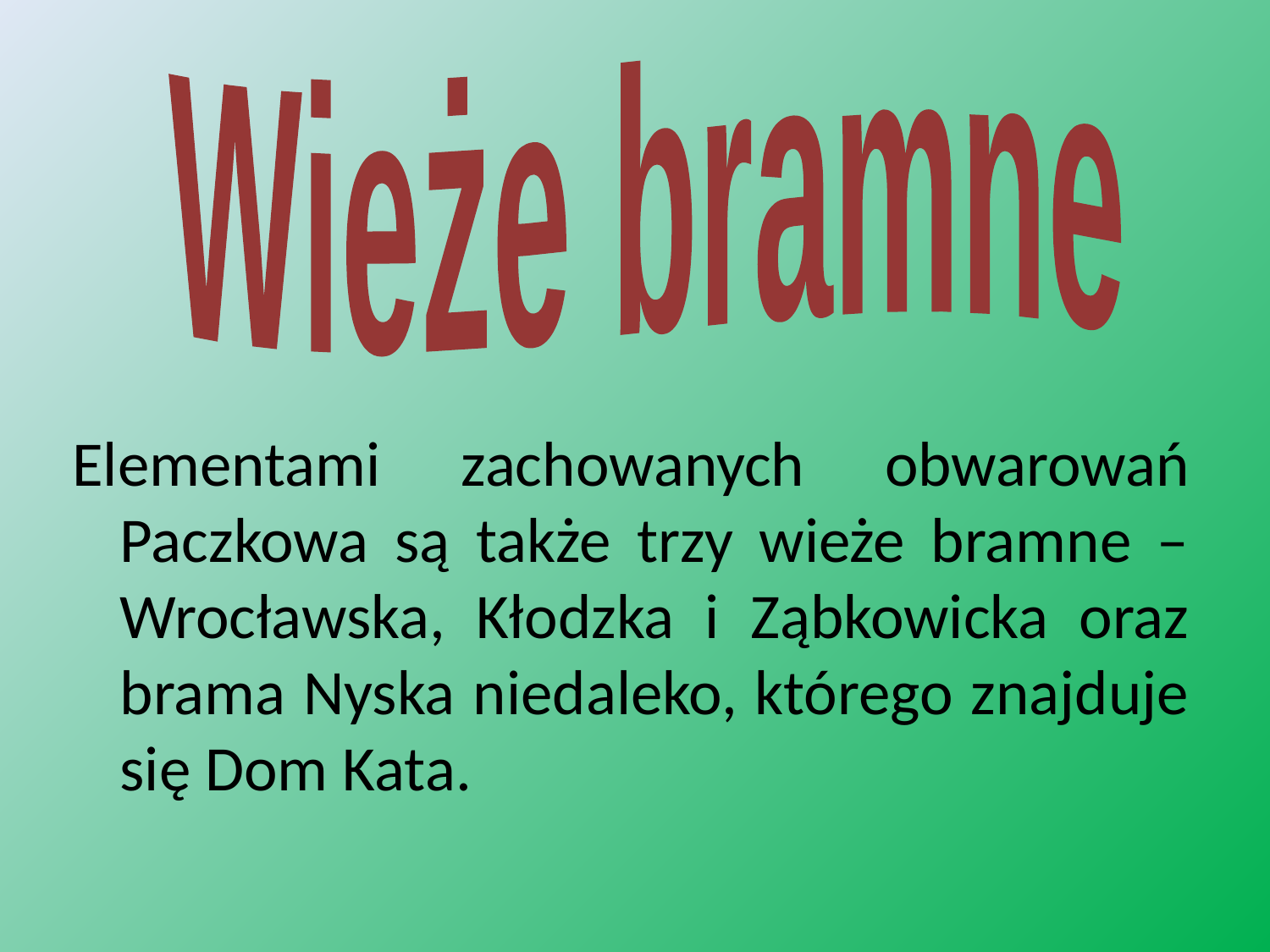

Wieże bramne
Elementami zachowanych obwarowań Paczkowa są także trzy wieże bramne – Wrocławska, Kłodzka i Ząbkowicka oraz brama Nyska niedaleko, którego znajduje się Dom Kata.